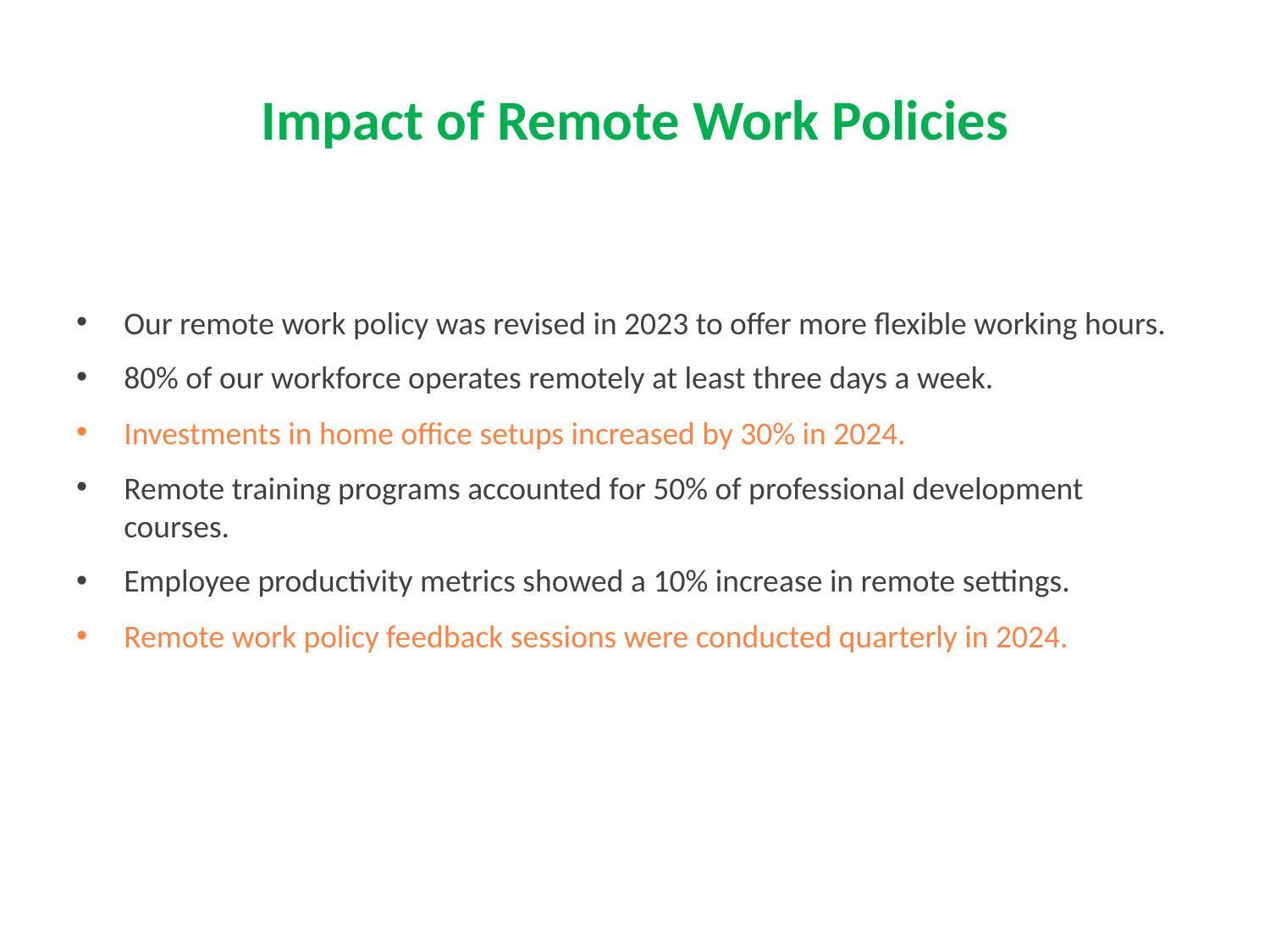

# Impact of Remote Work Policies

Our remote work policy was revised in 2023 to offer more flexible working hours.
80% of our workforce operates remotely at least three days a week.
Investments in home office setups increased by 30% in 2024.
Remote training programs accounted for 50% of professional development courses.
Employee productivity metrics showed a 10% increase in remote settings.
Remote work policy feedback sessions were conducted quarterly in 2024.